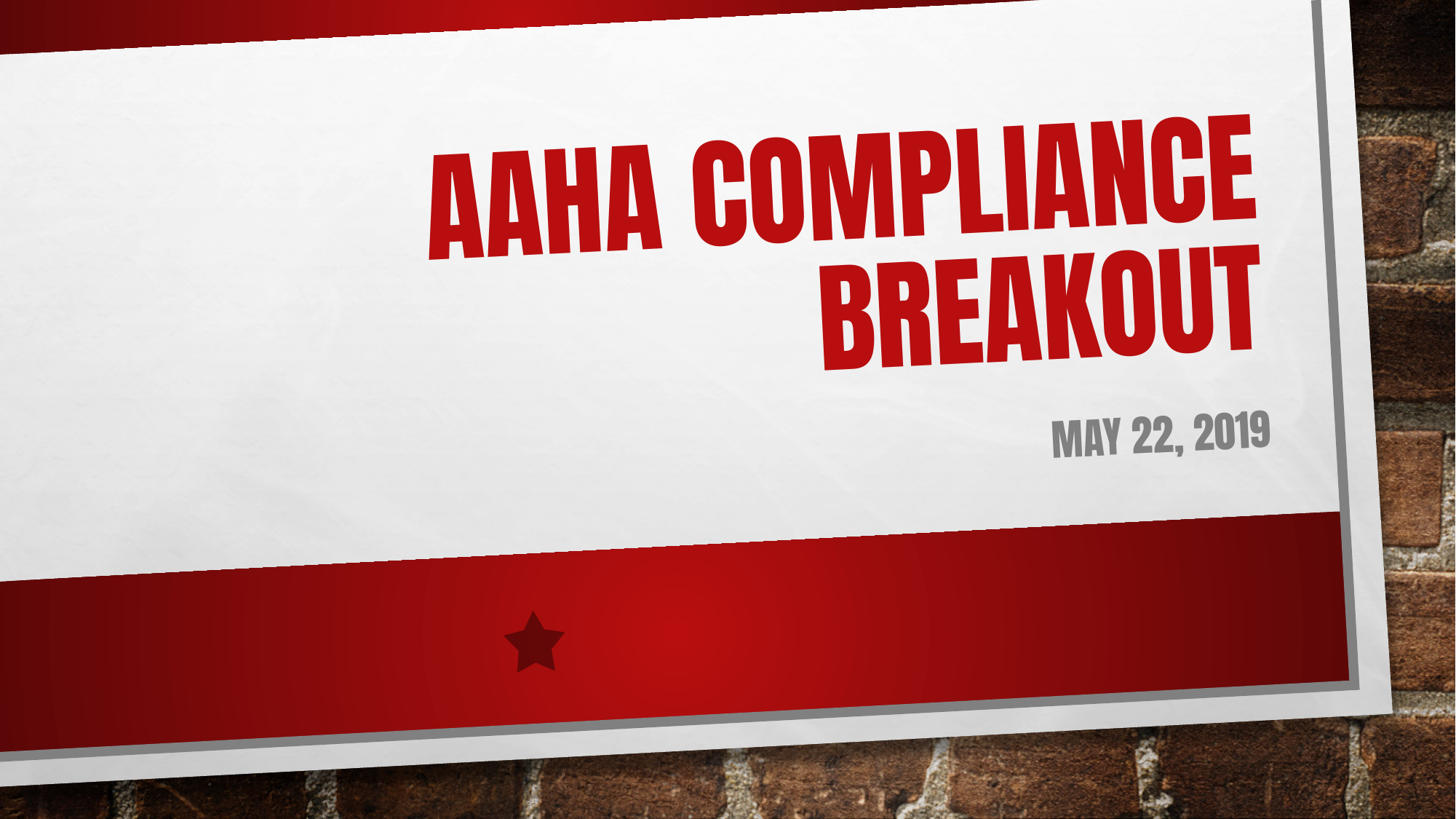

# AAHA Compliance Breakout
May 22, 2019